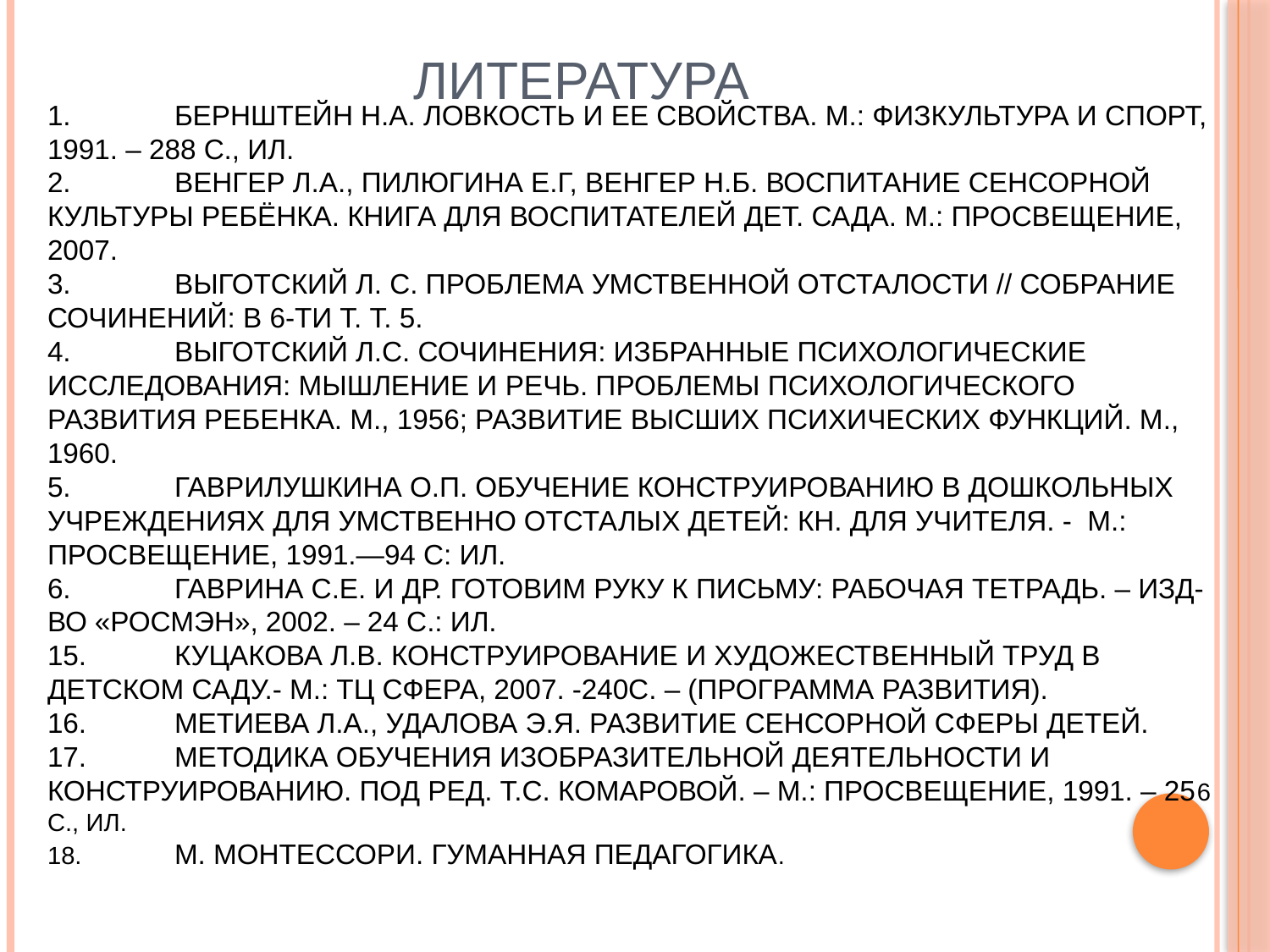

Литература
# 1.	Бернштейн Н.А. Ловкость и ее свойства. М.: Физкультура и спорт, 1991. – 288 с., ил. 2.	Венгер Л.А., Пилюгина Е.Г, Венгер Н.Б. Воспитание сенсорной культуры ребёнка. Книга для воспитателей дет. сада. М.: Просвещение, 2007. 3.	Выготский Л. С. Проблема умственной отсталости // Собрание сочинений: В 6-ти т. Т. 5. 4.	Выготский Л.С. Сочинения: Избранные психологические исследования: мышление и речь. Проблемы психологического развития ребенка. М., 1956; развитие высших психических функций. М., 1960. 5.	Гаврилушкина О.П. Обучение конструированию в дошкольных учреждениях для умственно отсталых детей: Кн. для учителя. -  М.: Просвещение, 1991.—94 с: ил. 6.	Гаврина С.Е. и др. готовим руку к письму: рабочая тетрадь. – Изд-во «РОСМЭН», 2002. – 24 с.: ил. 15.	Куцакова Л.В. Конструирование и художественный труд в детском саду.- М.: ТЦ Сфера, 2007. -240с. – (программа развития). 16.	Метиева Л.А., Удалова Э.Я. Развитие сенсорной сферы детей. 17.	Методика обучения изобразительной деятельности и конструированию. Под ред. Т.С. Комаровой. – М.: Просвещение, 1991. – 256 с., ил. 18.	М. Монтессори. Гуманная педагогика.